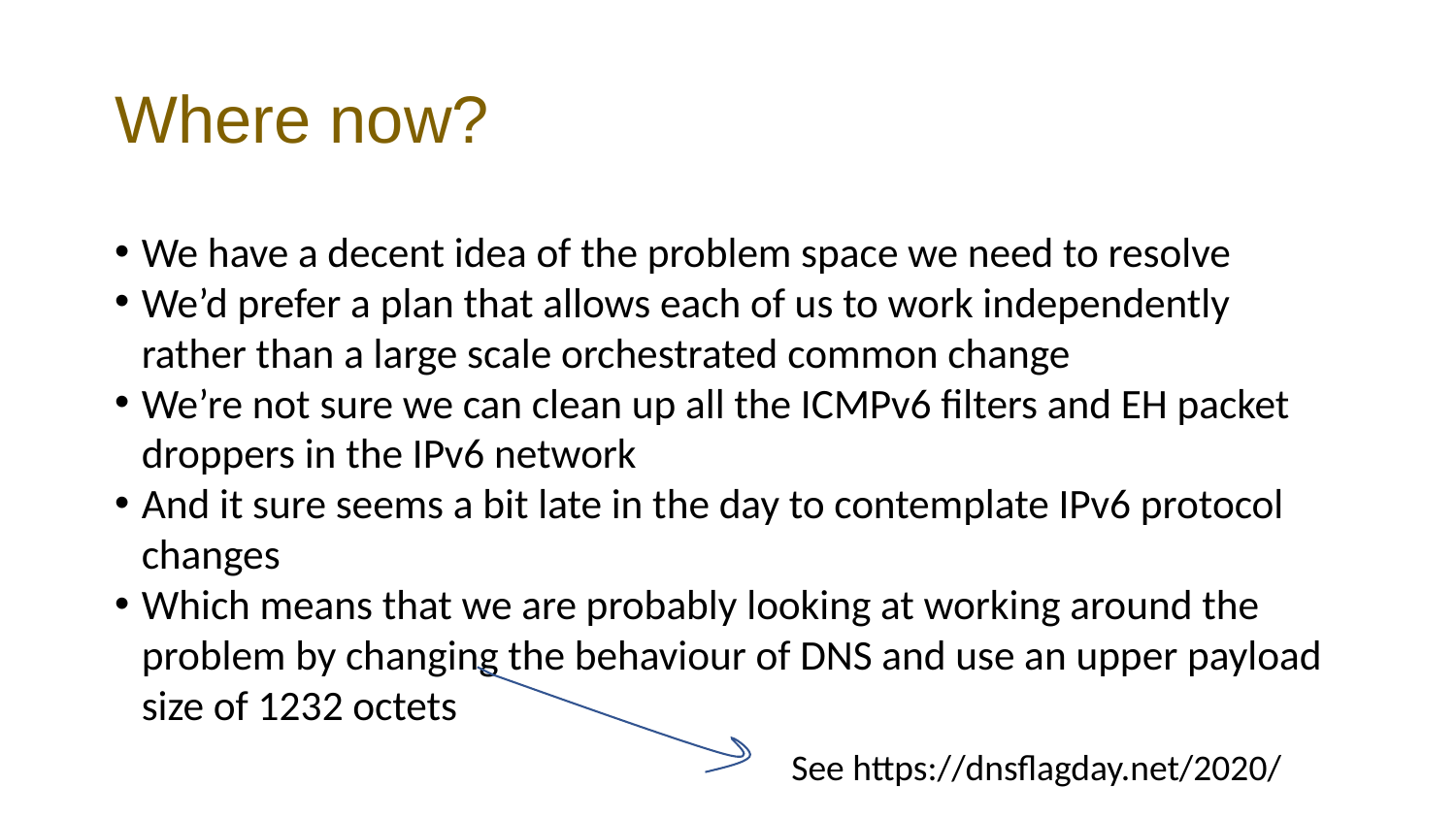

# Where now?
We have a decent idea of the problem space we need to resolve
We’d prefer a plan that allows each of us to work independently rather than a large scale orchestrated common change
We’re not sure we can clean up all the ICMPv6 filters and EH packet droppers in the IPv6 network
And it sure seems a bit late in the day to contemplate IPv6 protocol changes
Which means that we are probably looking at working around the problem by changing the behaviour of DNS and use an upper payload size of 1232 octets

See https://dnsflagday.net/2020/